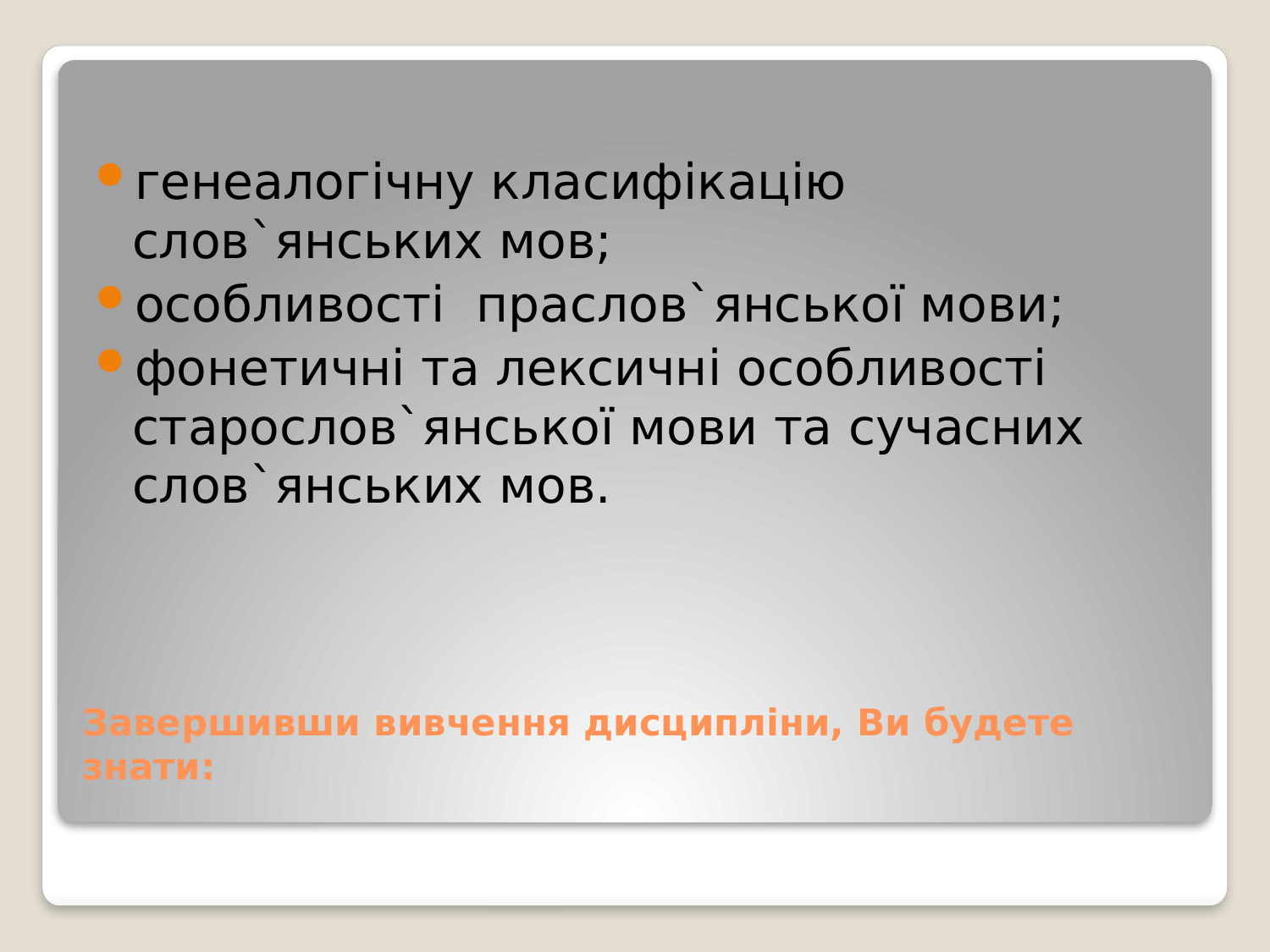

генеалогічну класифікацію слов`янських мов;
особливості  праслов`янської мови;
фонетичні та лексичні особливості старослов`янської мови та сучасних слов`янських мов.

# Завершивши вивчення дисципліни, Ви будете знати: